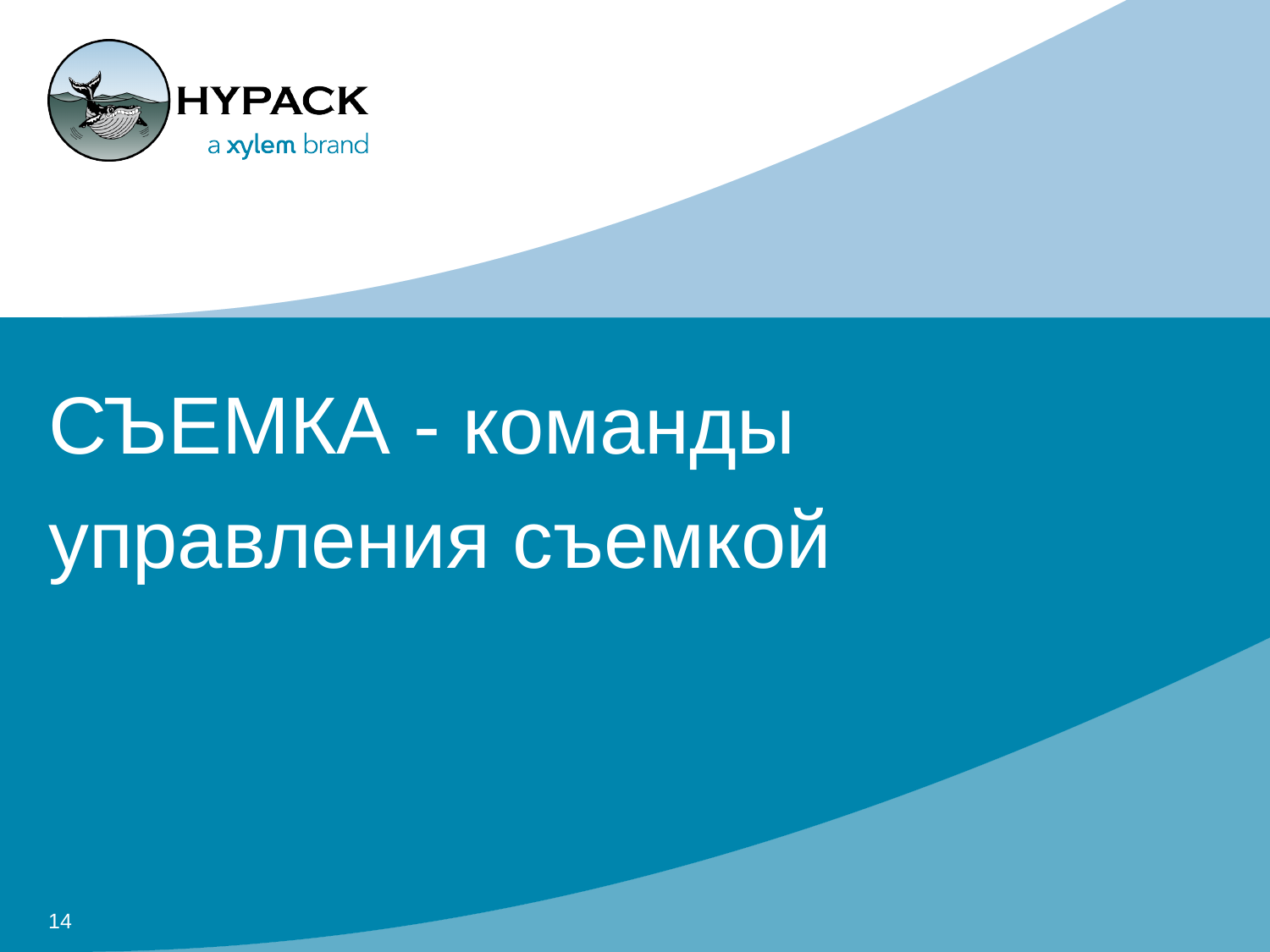

# СЪЕМКА - команды управления съемкой
14